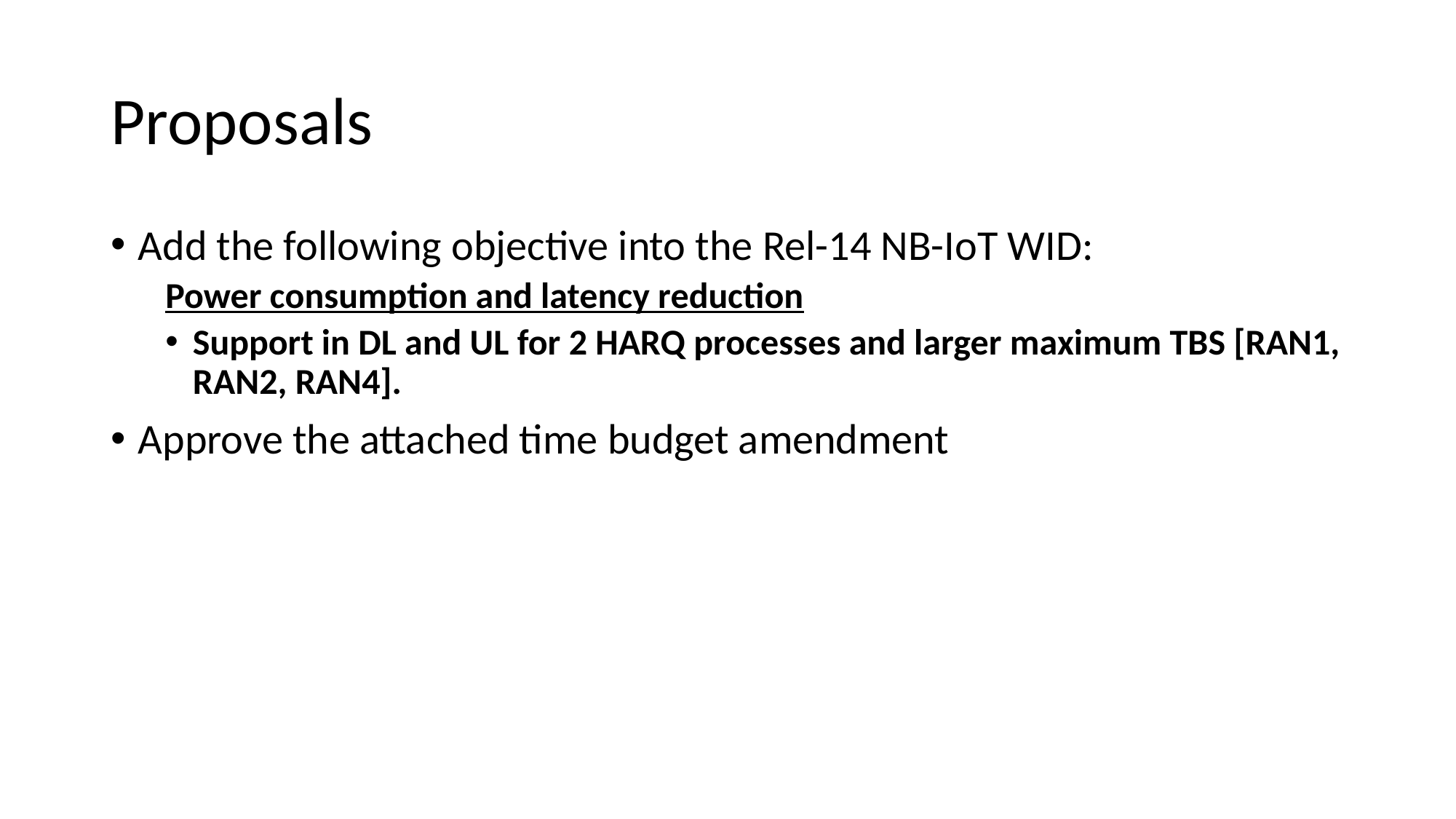

# Proposals
Add the following objective into the Rel-14 NB-IoT WID:
Power consumption and latency reduction
Support in DL and UL for 2 HARQ processes and larger maximum TBS [RAN1, RAN2, RAN4].
Approve the attached time budget amendment